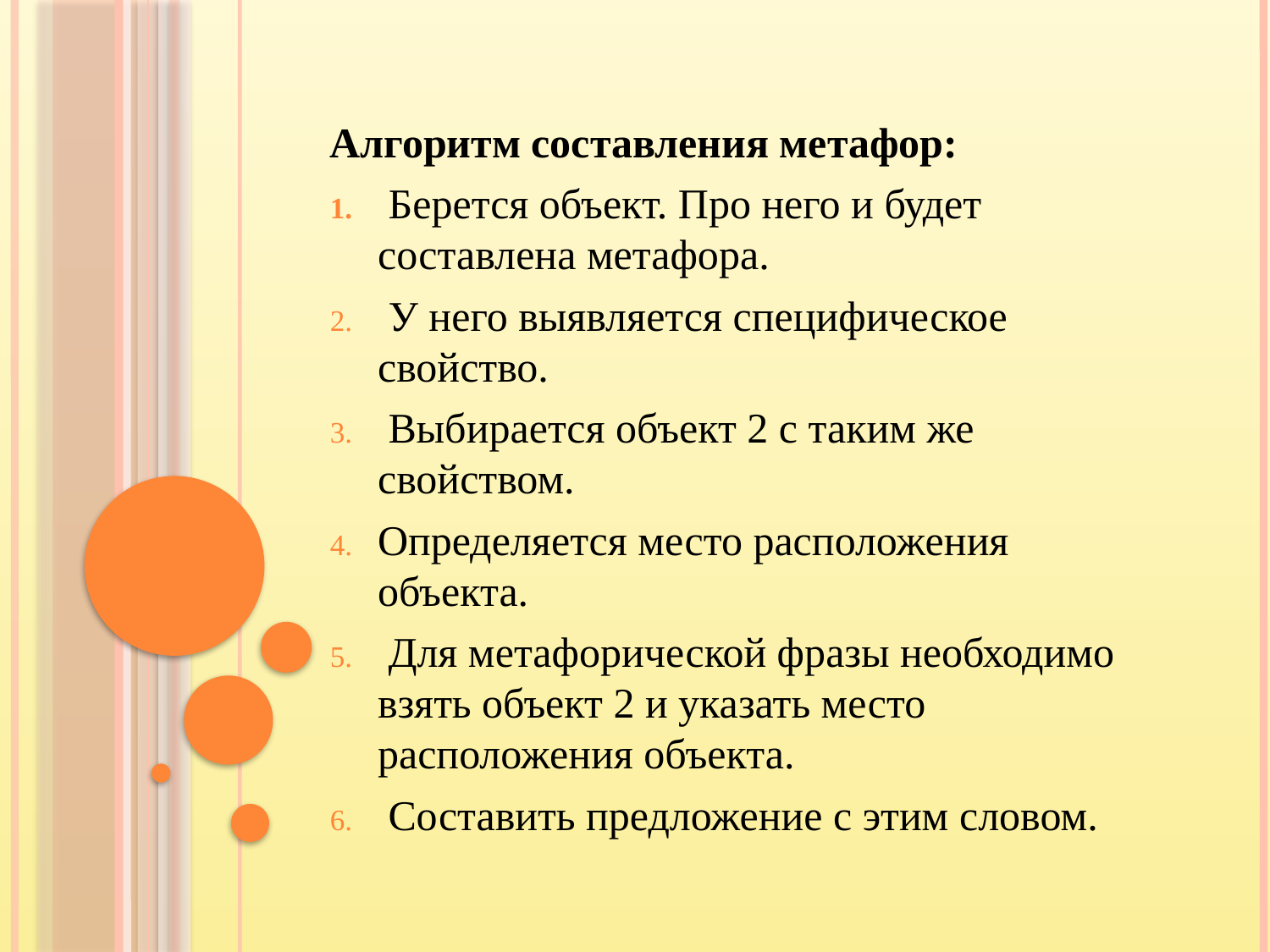

Алгоритм составления метафор:
 Берется объект. Про него и будет составлена метафора.
 У него выявляется специфическое свойство.
 Выбирается объект 2 с таким же свойством.
Определяется место расположения объекта.
 Для метафорической фразы необходимо взять объект 2 и указать место расположения объекта.
 Составить предложение с этим словом.

#